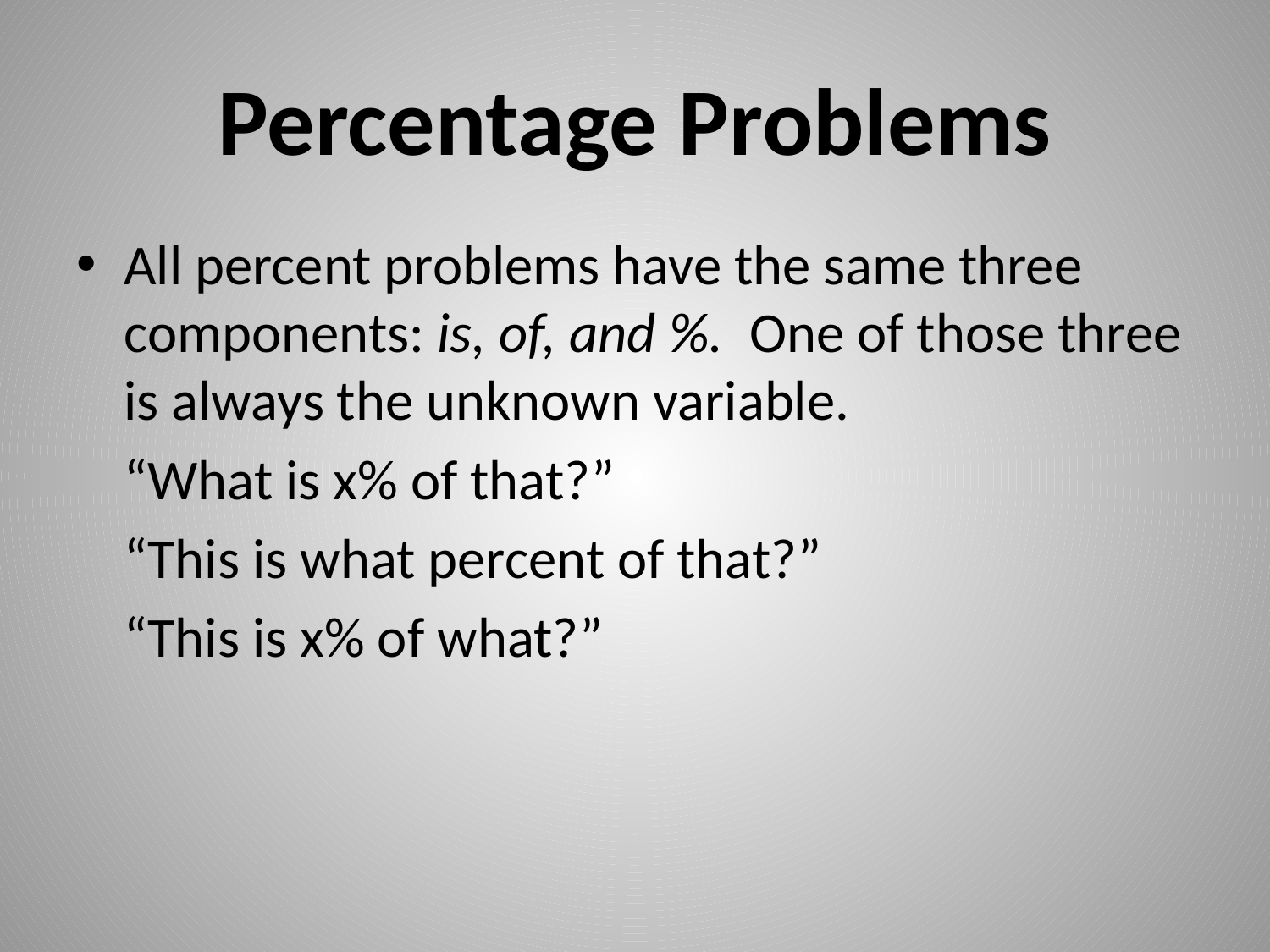

# Percentage Problems
All percent problems have the same three components: is, of, and %.  One of those three is always the unknown variable.
	“What is x% of that?”
	“This is what percent of that?”
	“This is x% of what?”